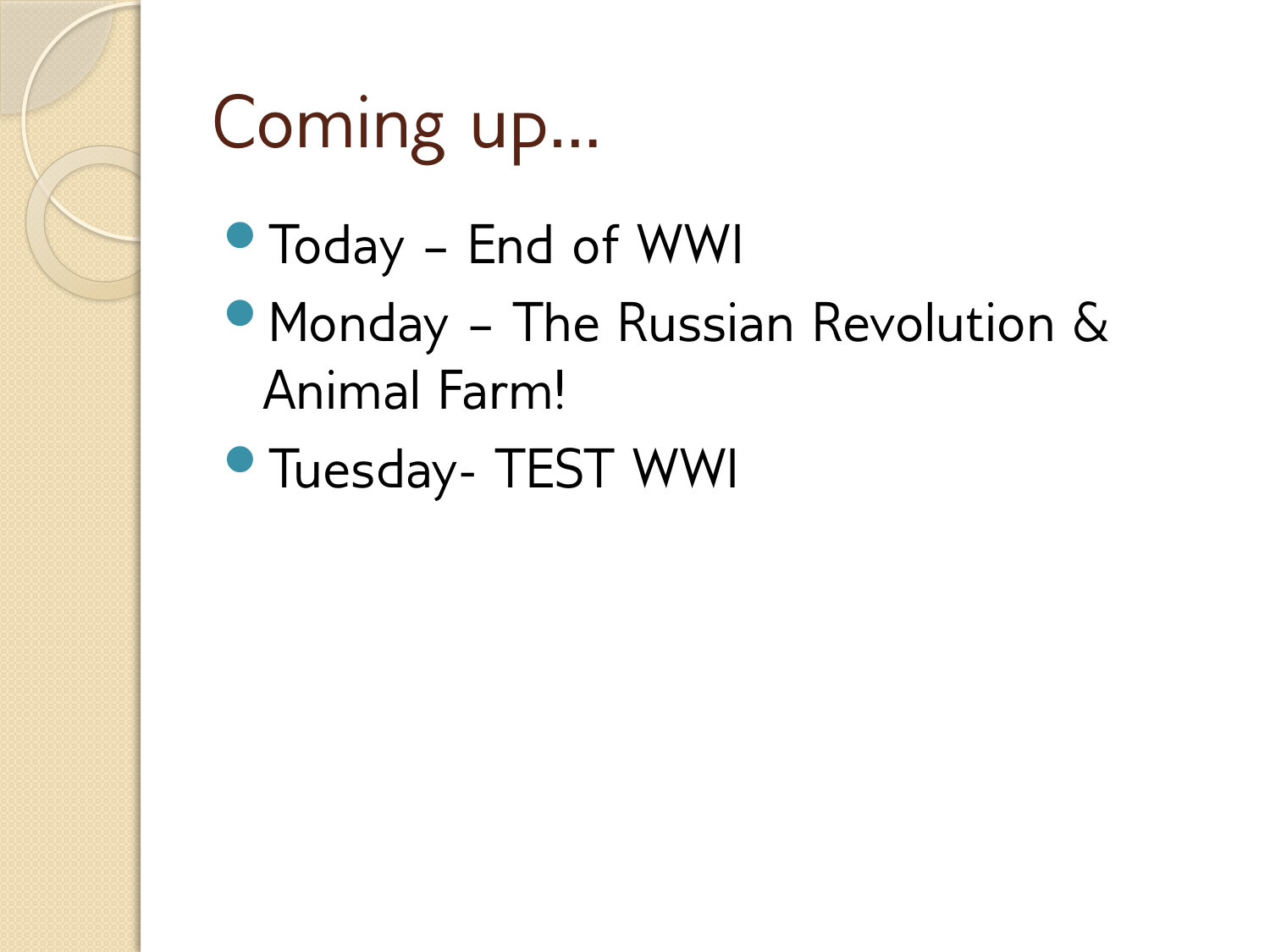

# Coming up…
Today – End of WWI
Monday – The Russian Revolution & Animal Farm!
Tuesday- TEST WWI